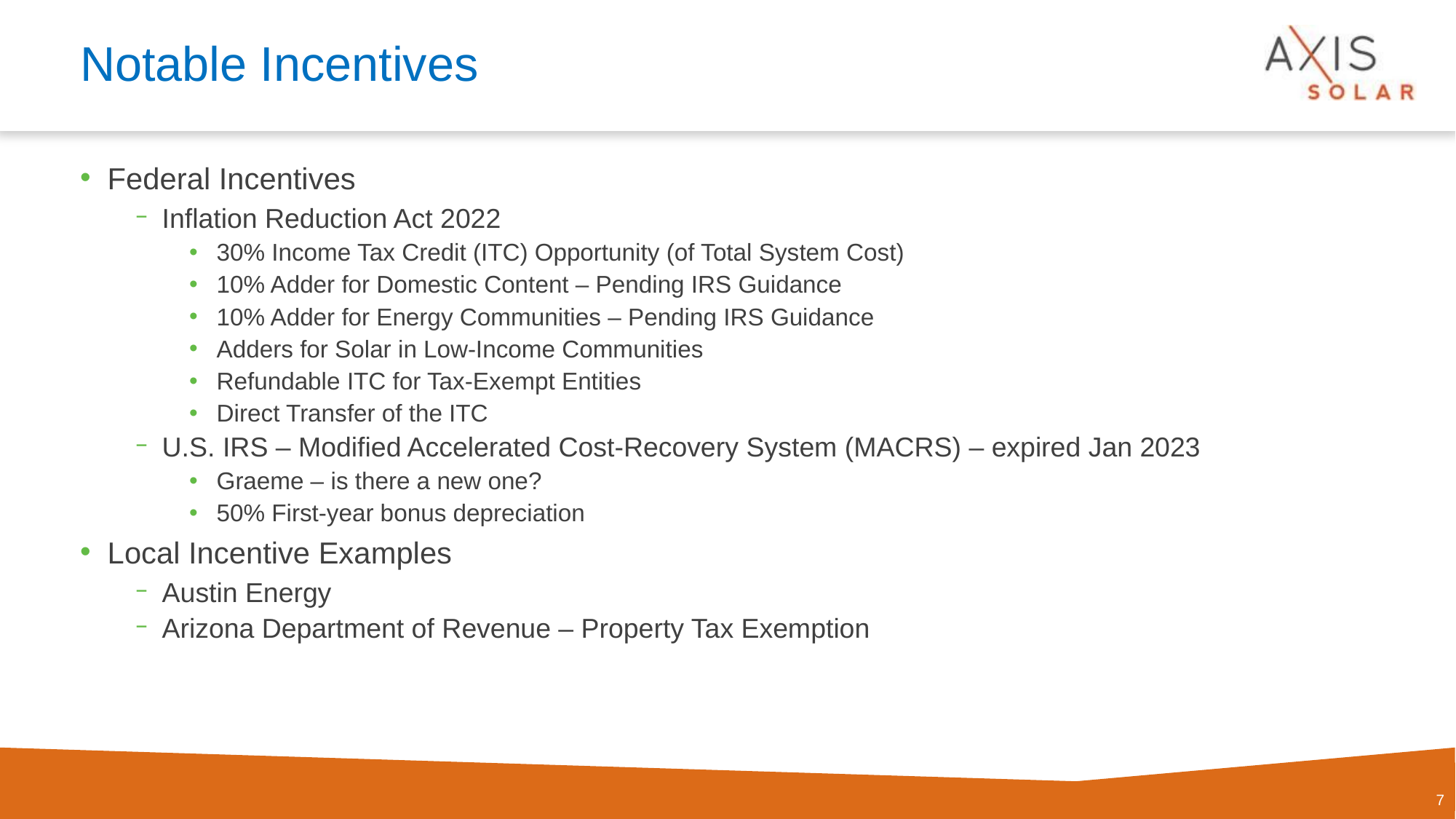

# Notable Incentives
Federal Incentives
Inflation Reduction Act 2022
30% Income Tax Credit (ITC) Opportunity (of Total System Cost)
10% Adder for Domestic Content – Pending IRS Guidance
10% Adder for Energy Communities – Pending IRS Guidance
Adders for Solar in Low-Income Communities
Refundable ITC for Tax-Exempt Entities
Direct Transfer of the ITC
U.S. IRS – Modified Accelerated Cost-Recovery System (MACRS) – expired Jan 2023
Graeme – is there a new one?
50% First-year bonus depreciation
Local Incentive Examples
Austin Energy
Arizona Department of Revenue – Property Tax Exemption
7